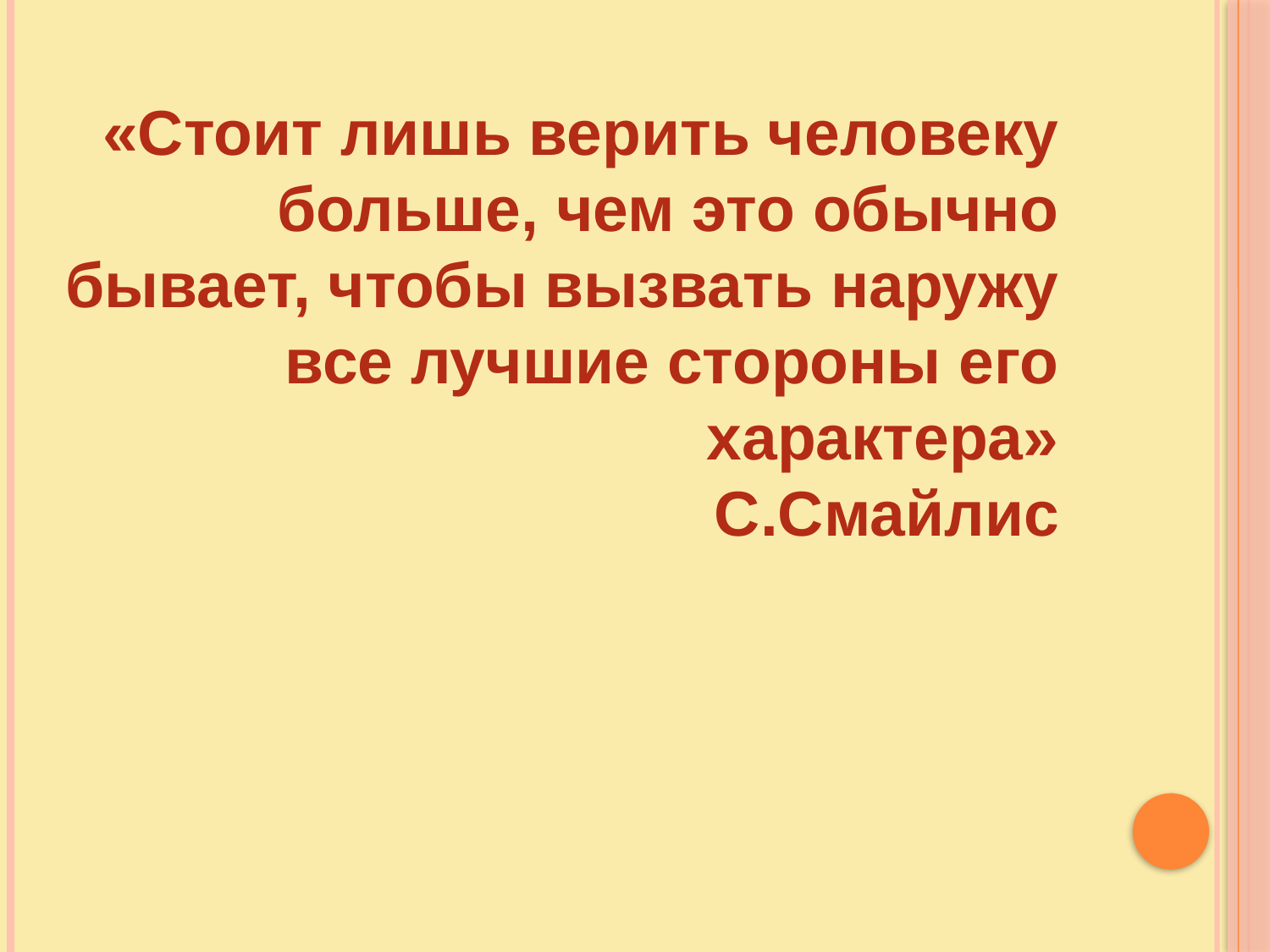

# «Стоит лишь верить человеку больше, чем это обычно бывает, чтобы вызвать наружу все лучшие стороны его характера» С.Смайлис